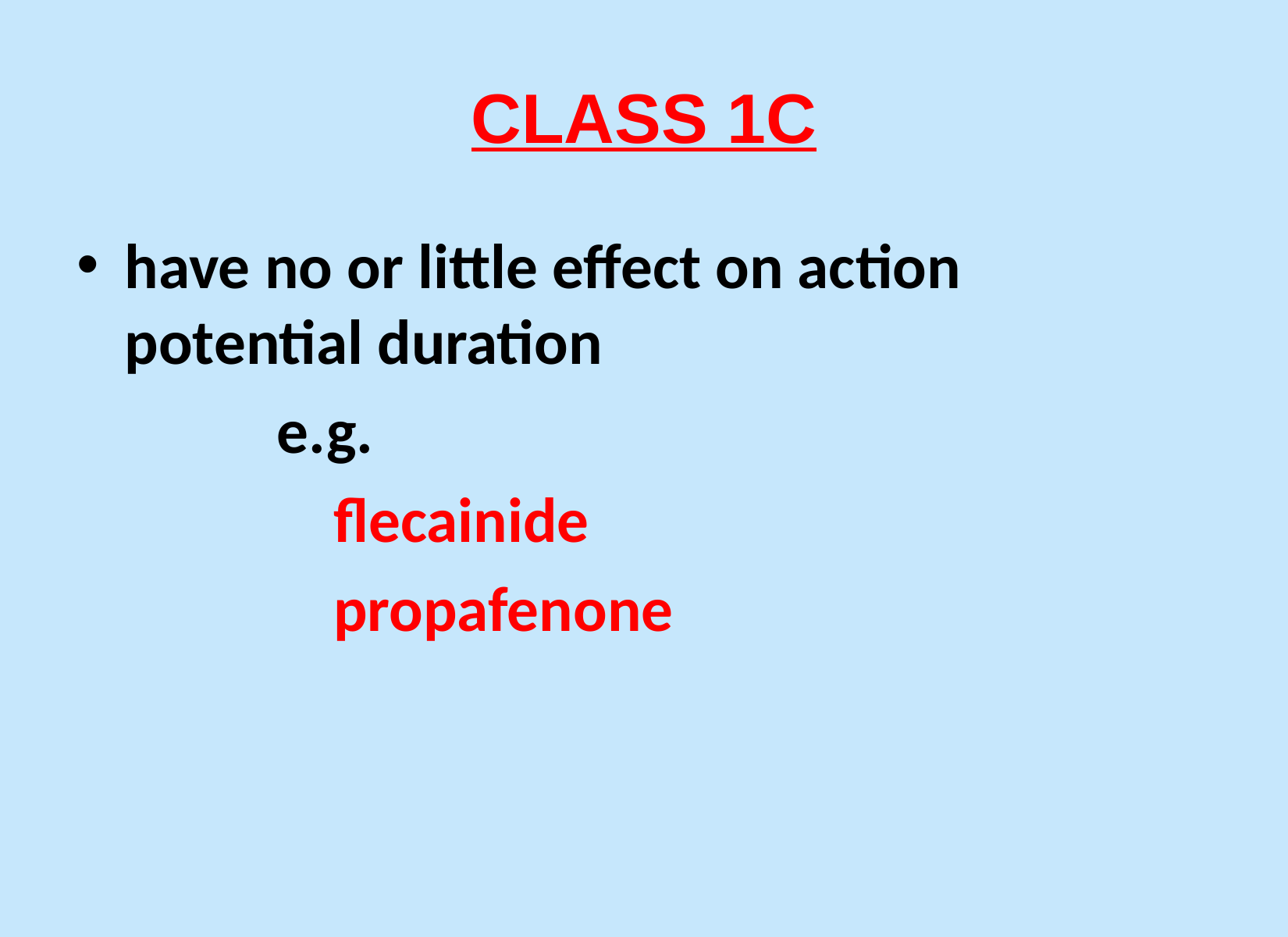

# CLASS 1C
have no or little effect on action potential duration
              e.g.
                  flecainide
                  propafenone